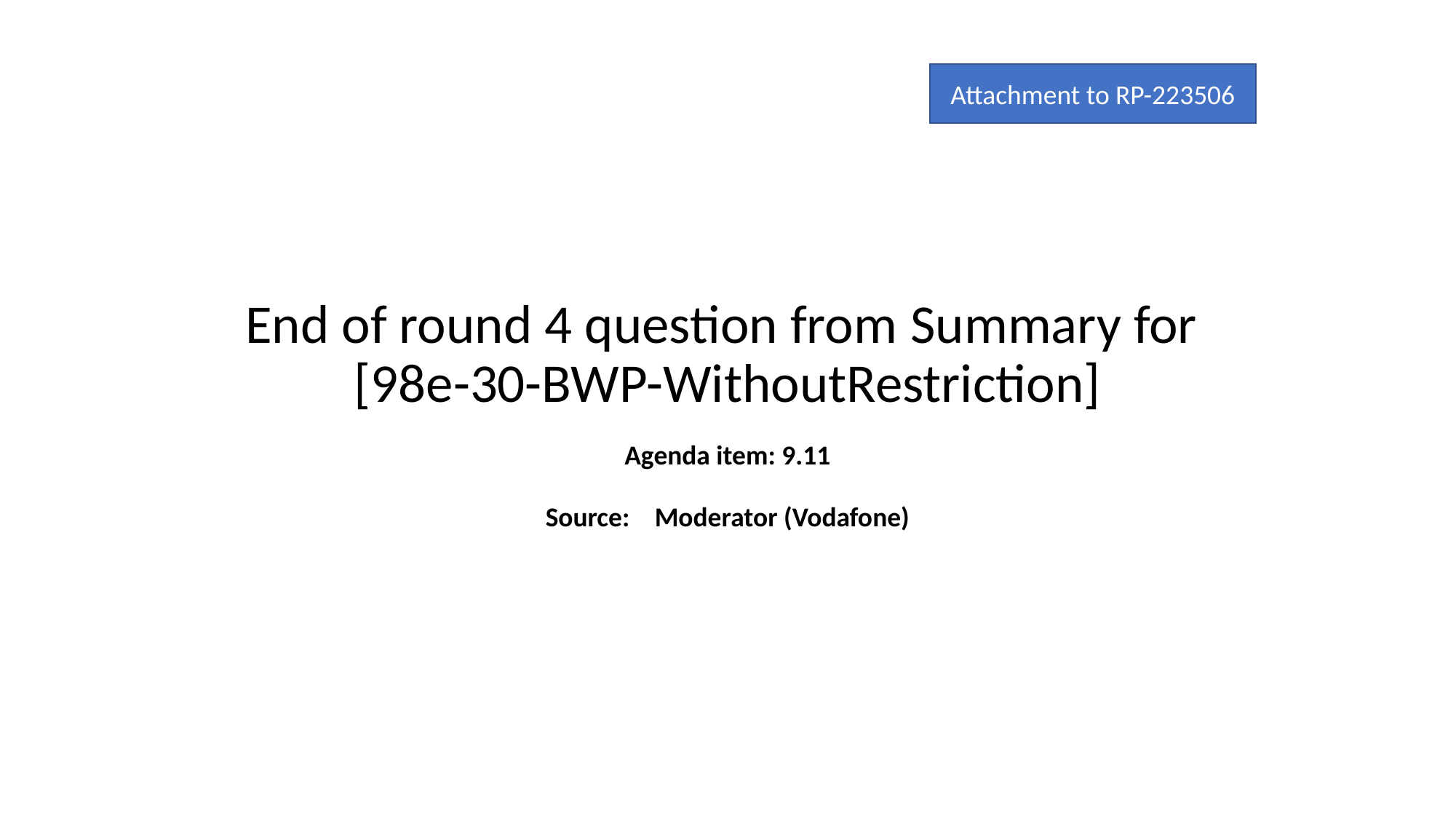

Attachment to RP-223506
# End of round 4 question from Summary for [98e-30-BWP-WithoutRestriction]
Agenda item: 9.11
Source:	Moderator (Vodafone)